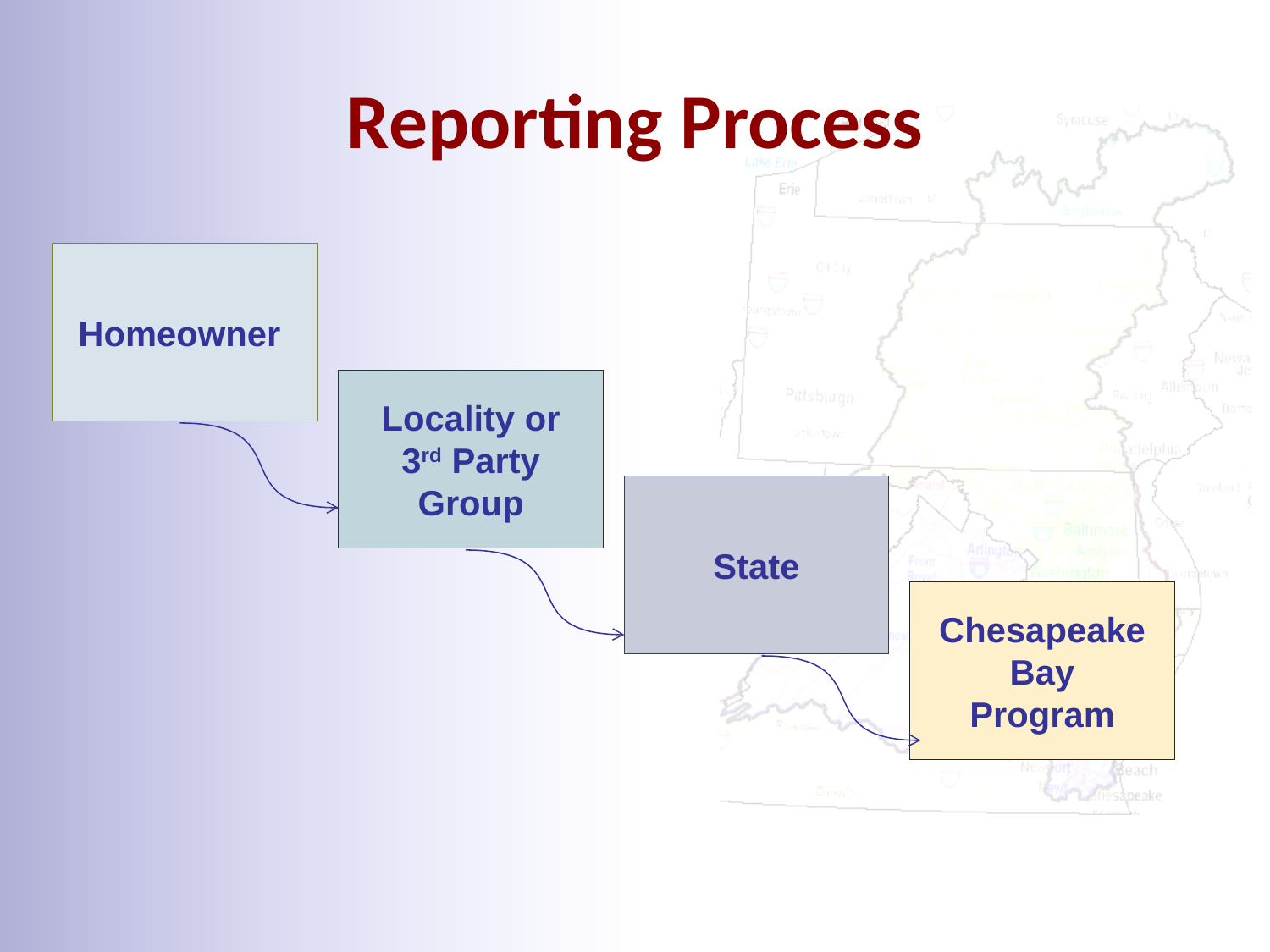

# Reporting Process

Homeowner

Locality or 3rd Party Group

State

Chesapeake Bay Program